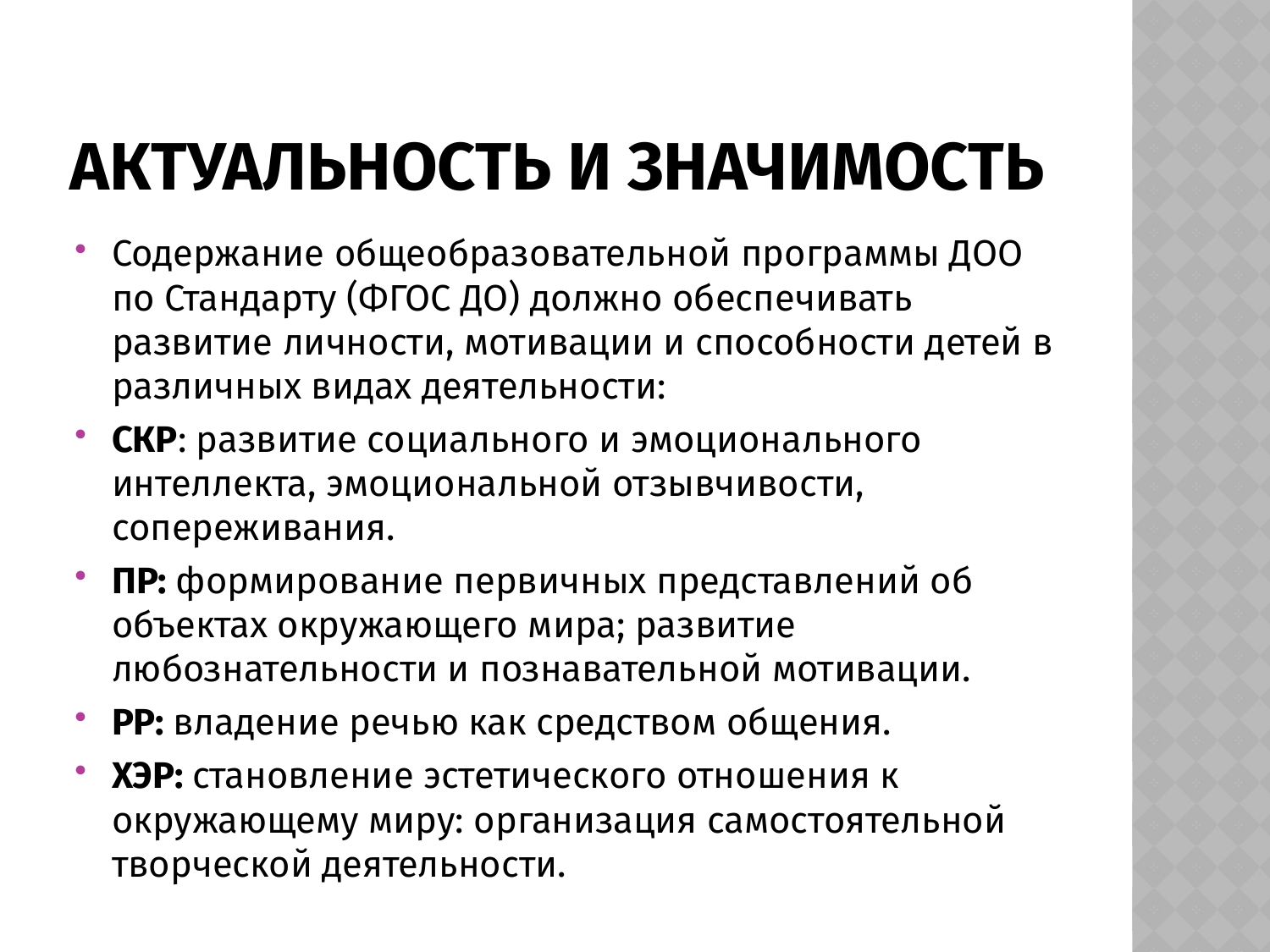

# Актуальность и значимость
Содержание общеобразовательной программы ДОО по Стандарту (ФГОС ДО) должно обеспечивать развитие личности, мотивации и способности детей в различных видах деятельности:
СКР: развитие социального и эмоционального интеллекта, эмоциональной отзывчивости, сопереживания.
ПР: формирование первичных представлений об объектах окружающего мира; развитие любознательности и познавательной мотивации.
РР: владение речью как средством общения.
ХЭР: становление эстетического отношения к окружающему миру: организация самостоятельной творческой деятельности.